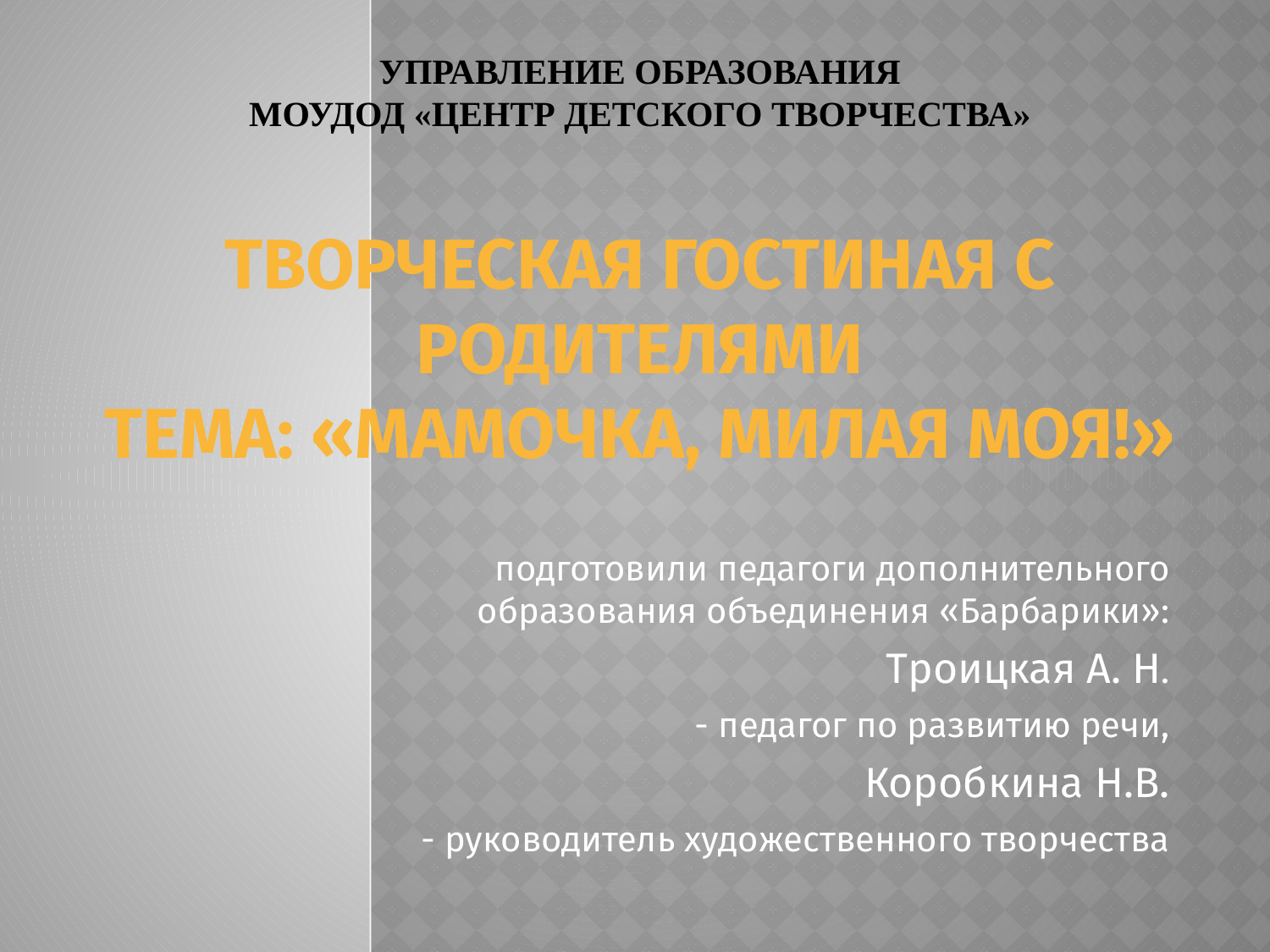

# Управление образования моудод «Центр детского творчества» Творческая гостиная с родителями тема: «мамочка, милая моя!»
подготовили педагоги дополнительного образования объединения «Барбарики»:
Троицкая А. Н.
- педагог по развитию речи,
Коробкина Н.В.
- руководитель художественного творчества